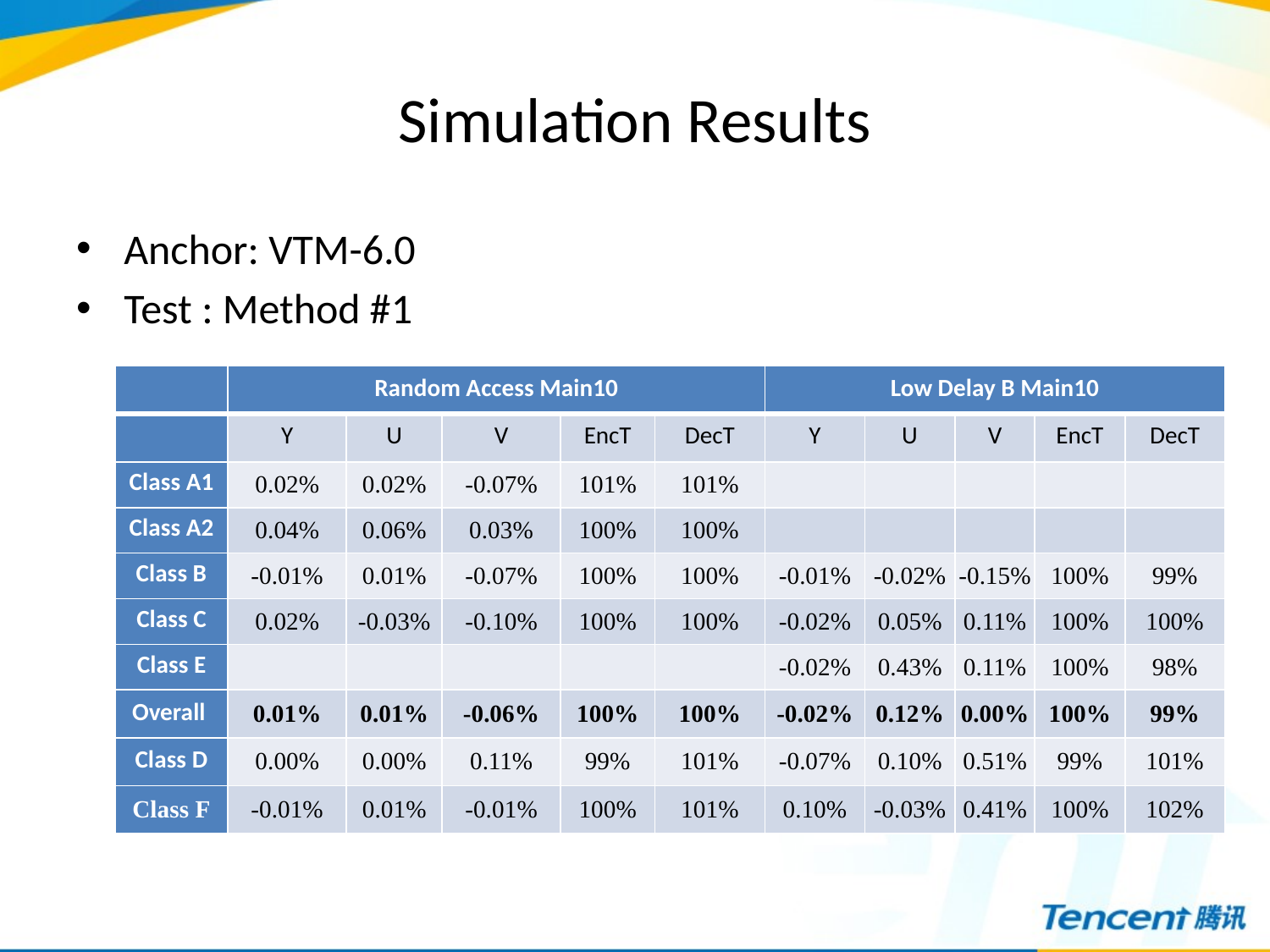

# Simulation Results
Anchor: VTM-6.0
Test : Method #1

|  | Random Access Main10 |  |  |  |  | Low Delay B Main10 |  |  |  |  |
| --- | --- | --- | --- | --- | --- | --- | --- | --- | --- | --- |
|  | Y | U | V | EncT | DecT | Y | U | V | EncT | DecT |
| Class A1 | 0.02% | 0.02% | -0.07% | 101% | 101% |  |  |  |  |  |
| Class A2 | 0.04% | 0.06% | 0.03% | 100% | 100% |  |  |  |  |  |
| Class B | -0.01% | 0.01% | -0.07% | 100% | 100% | -0.01% | -0.02% | -0.15% | 100% | 99% |
| Class C | 0.02% | -0.03% | -0.10% | 100% | 100% | -0.02% | 0.05% | 0.11% | 100% | 100% |
| Class E |  |  |  |  |  | -0.02% | 0.43% | 0.11% | 100% | 98% |
| Overall | 0.01% | 0.01% | -0.06% | 100% | 100% | -0.02% | 0.12% | 0.00% | 100% | 99% |
| Class D | 0.00% | 0.00% | 0.11% | 99% | 101% | -0.07% | 0.10% | 0.51% | 99% | 101% |
| Class F | -0.01% | 0.01% | -0.01% | 100% | 101% | 0.10% | -0.03% | 0.41% | 100% | 102% |